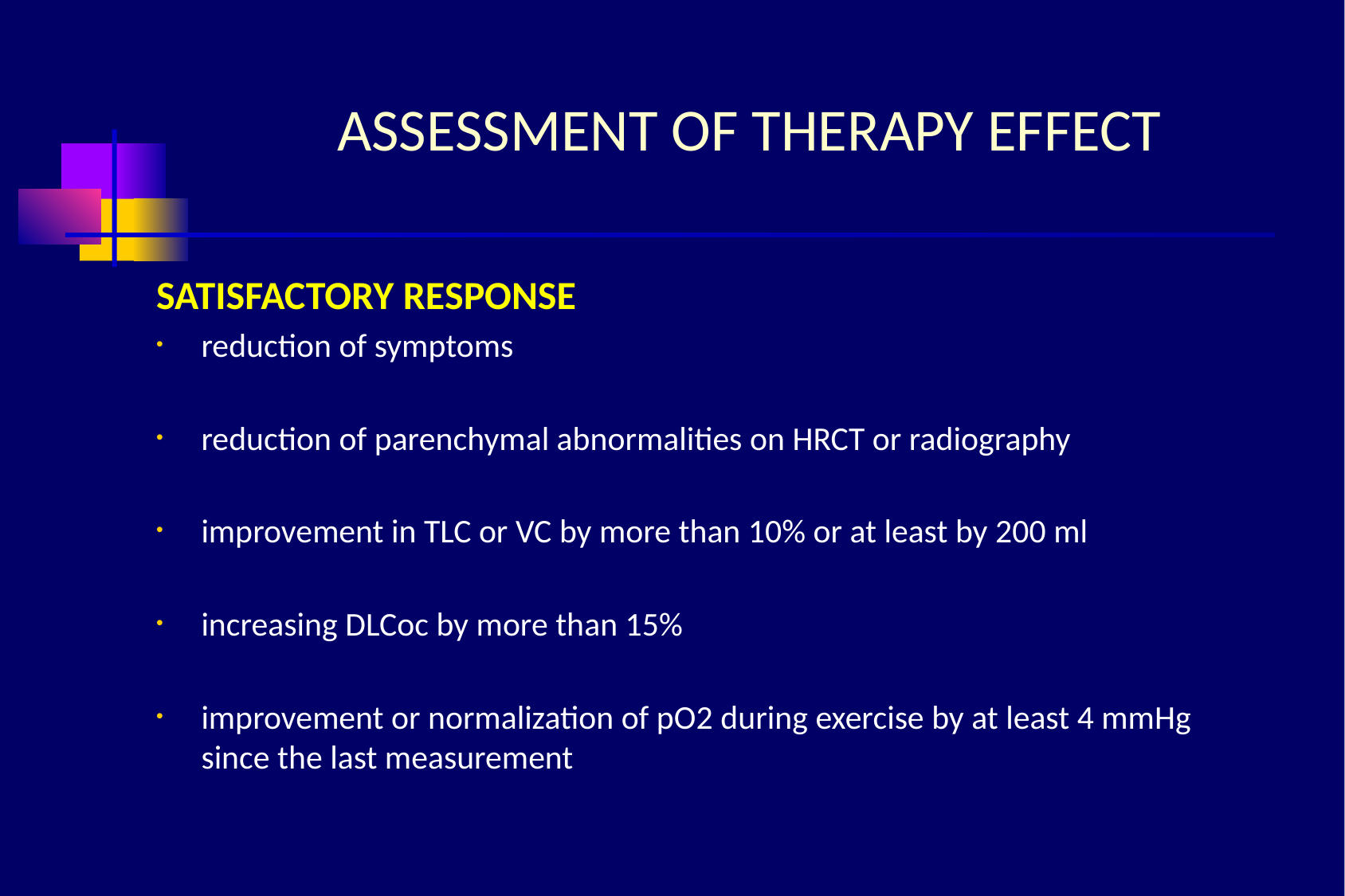

# ASSESSMENT OF THERAPY EFFECT
SATISFACTORY RESPONSE
reduction of symptoms

reduction of parenchymal abnormalities on HRCT or radiography

improvement in TLC or VC by more than 10% or at least by 200 ml

increasing DLCoc by more than 15%

improvement or normalization of pO2 during exercise by at least 4 mmHg since the last measurement